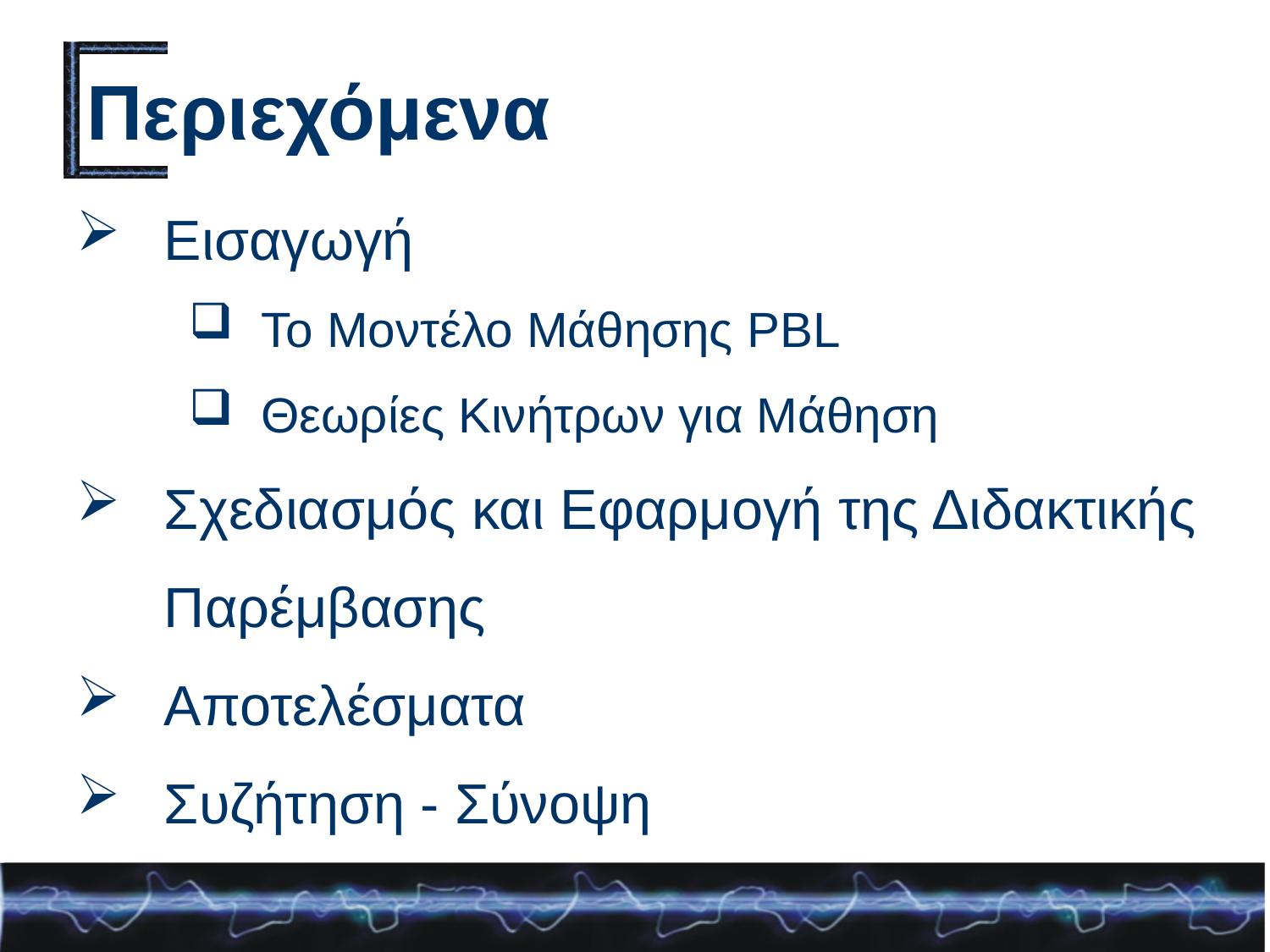

# Περιεχόμενα
Εισαγωγή
  Το Μοντέλο Μάθησης PBL
  Θεωρίες Κινήτρων για Μάθηση
Σχεδιασμός και Εφαρμογή της Διδακτικής Παρέμβασης
Αποτελέσματα
Συζήτηση - Σύνοψη